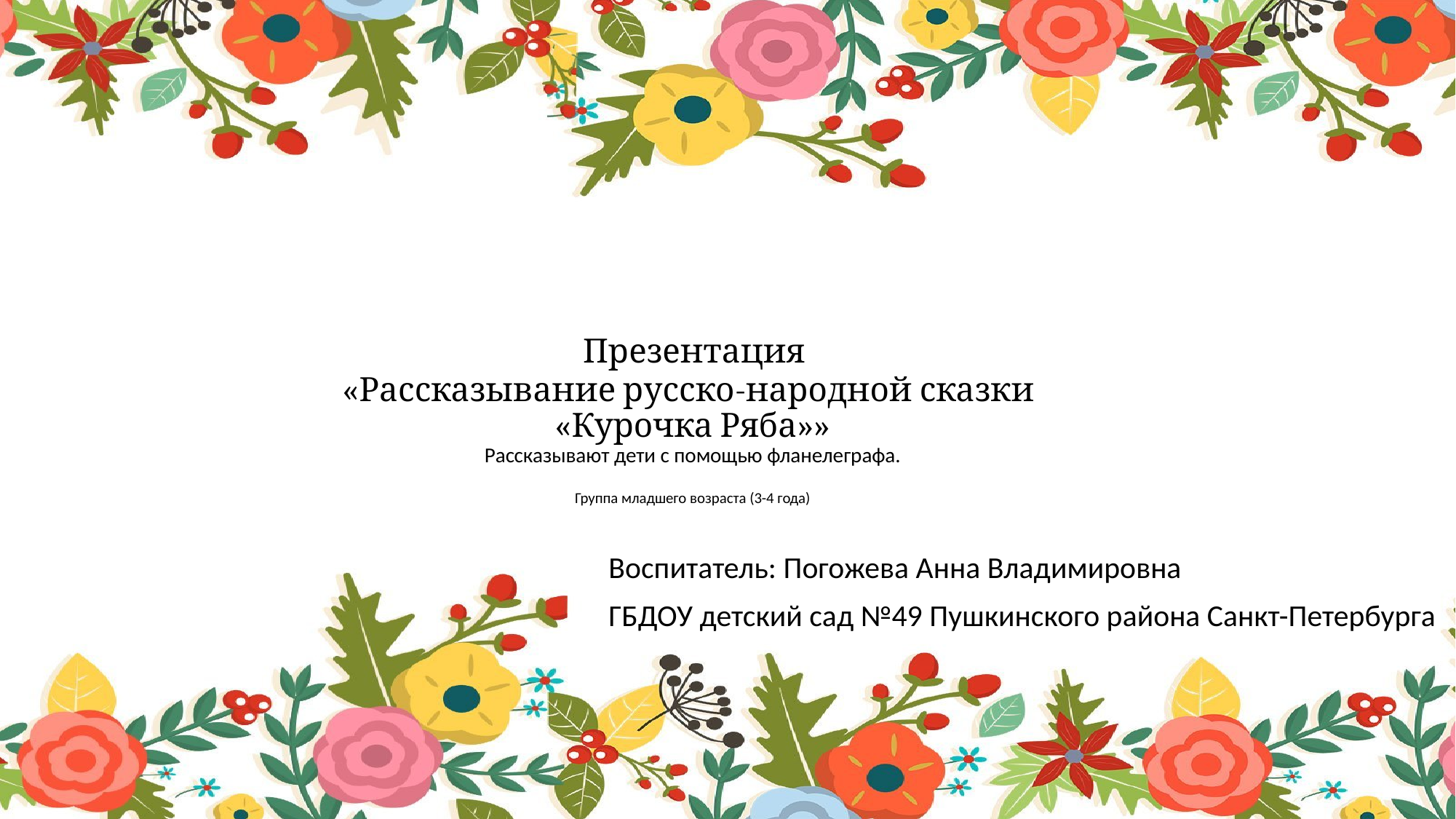

# Презентация «Рассказывание русско-народной сказки «Курочка Ряба»» Рассказывают дети с помощью фланелеграфа. Группа младшего возраста (3-4 года)
Воспитатель: Погожева Анна Владимировна
ГБДОУ детский сад №49 Пушкинского района Санкт-Петербурга